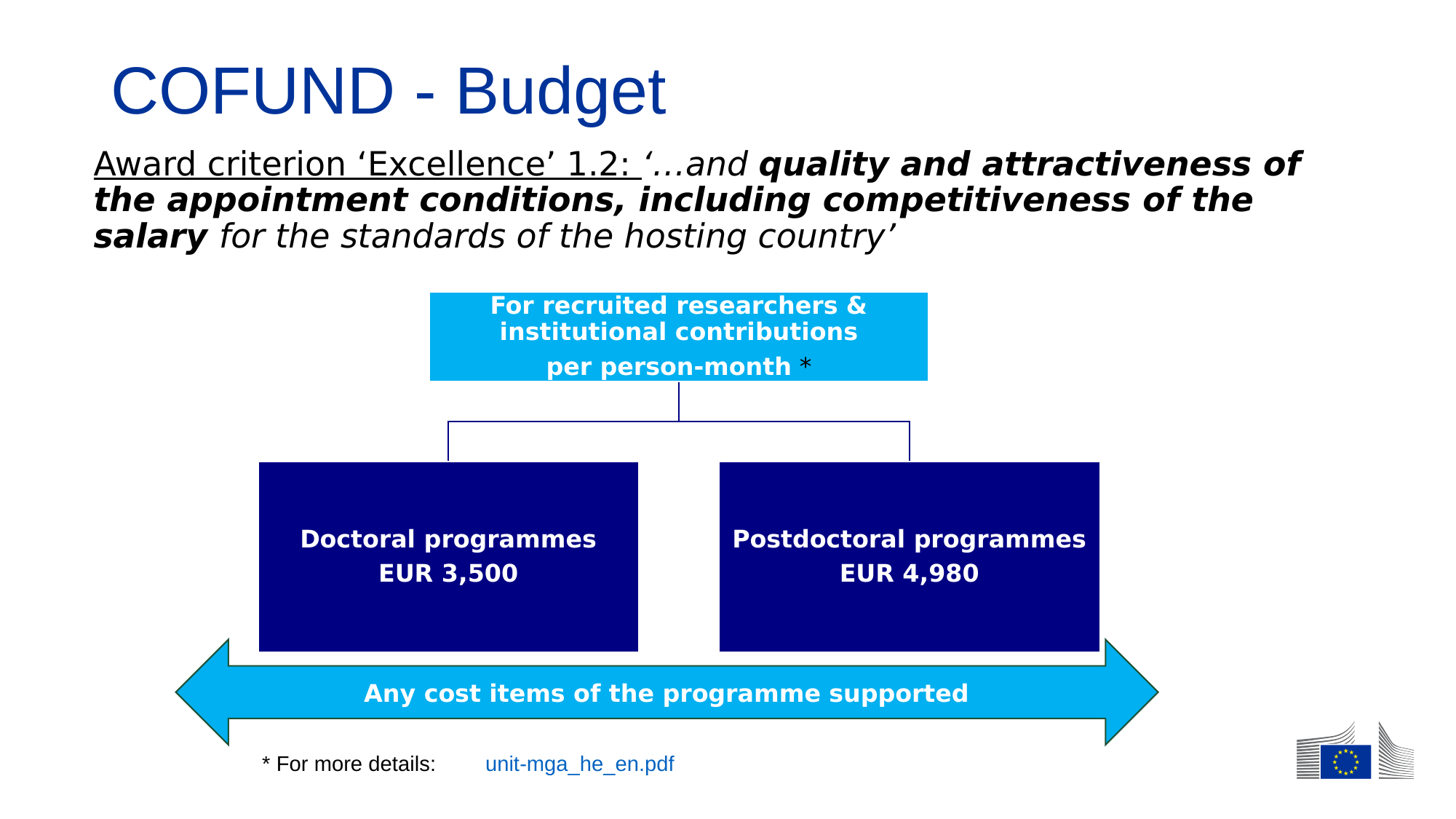

# COFUND - Budget
Award criterion ‘Excellence’ 1.2: ‘…and quality and attractiveness of the appointment conditions, including competitiveness of the salary for the standards of the hosting country’
For recruited researchers & institutional contributions
per person-month *
Doctoral programmes
EUR 3,500
Postdoctoral programmes
EUR 4,980
Any cost items of the programme supported
* For more details:
unit-mga_he_en.pdf